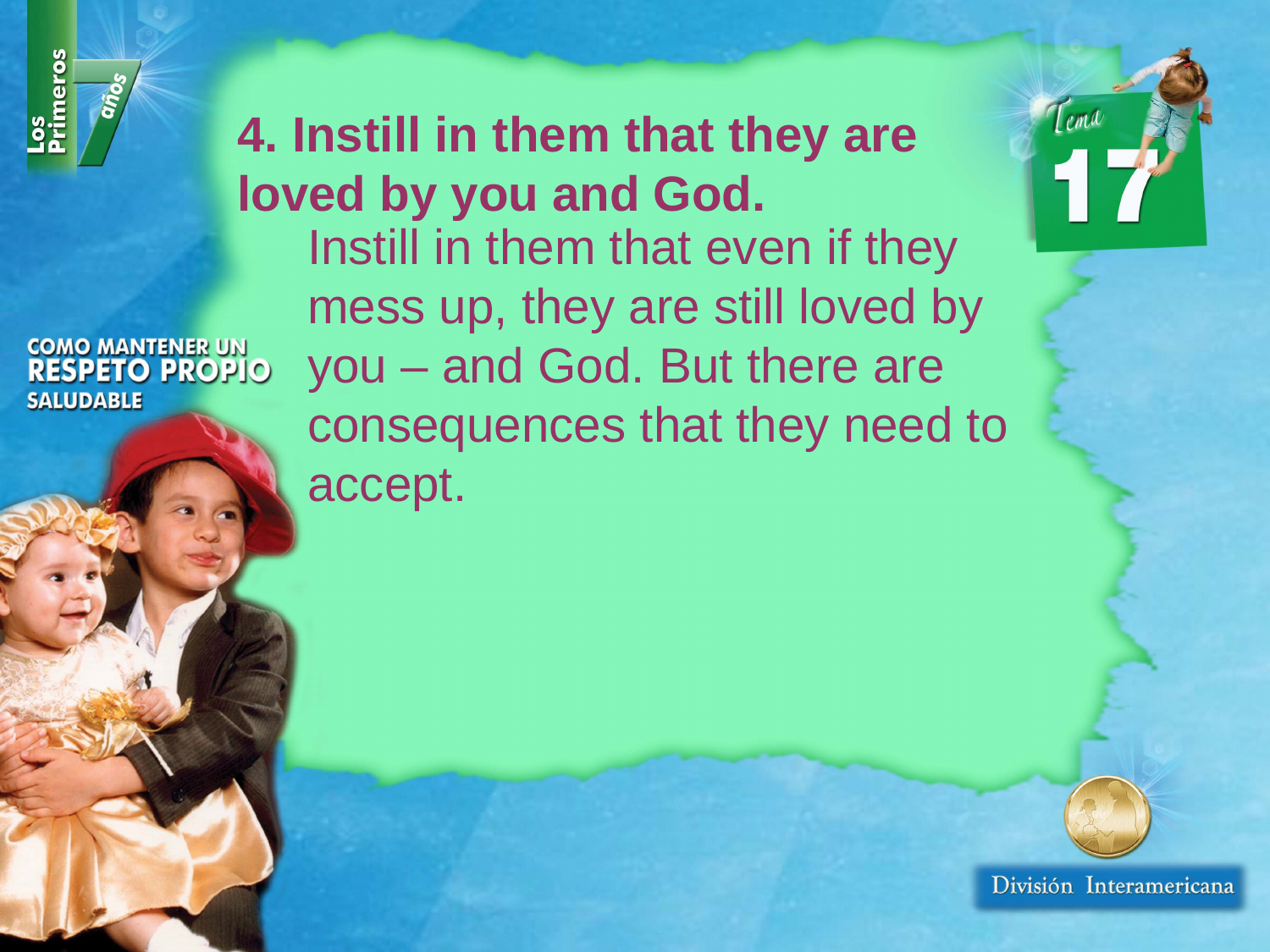

4. Instill in them that they are loved by you and God.
Instill in them that even if they mess up, they are still loved by you – and God. But there are consequences that they need to accept.